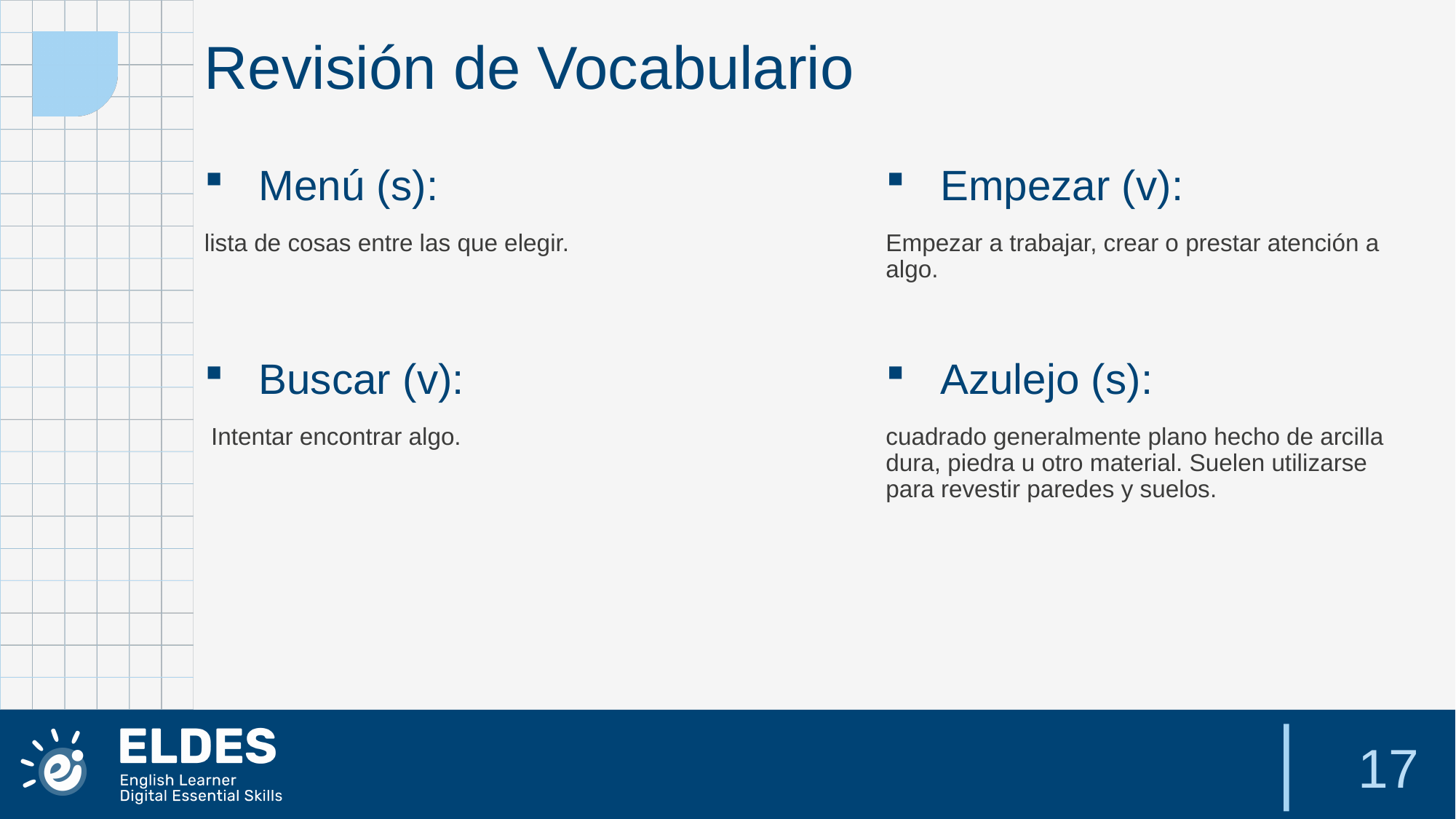

Revisión de Vocabulario
Menú (s):
Empezar (v):
lista de cosas entre las que elegir.
Empezar a trabajar, crear o prestar atención a algo.
Buscar (v):
Azulejo (s):
 Intentar encontrar algo.
cuadrado generalmente plano hecho de arcilla dura, piedra u otro material. Suelen utilizarse para revestir paredes y suelos.
17